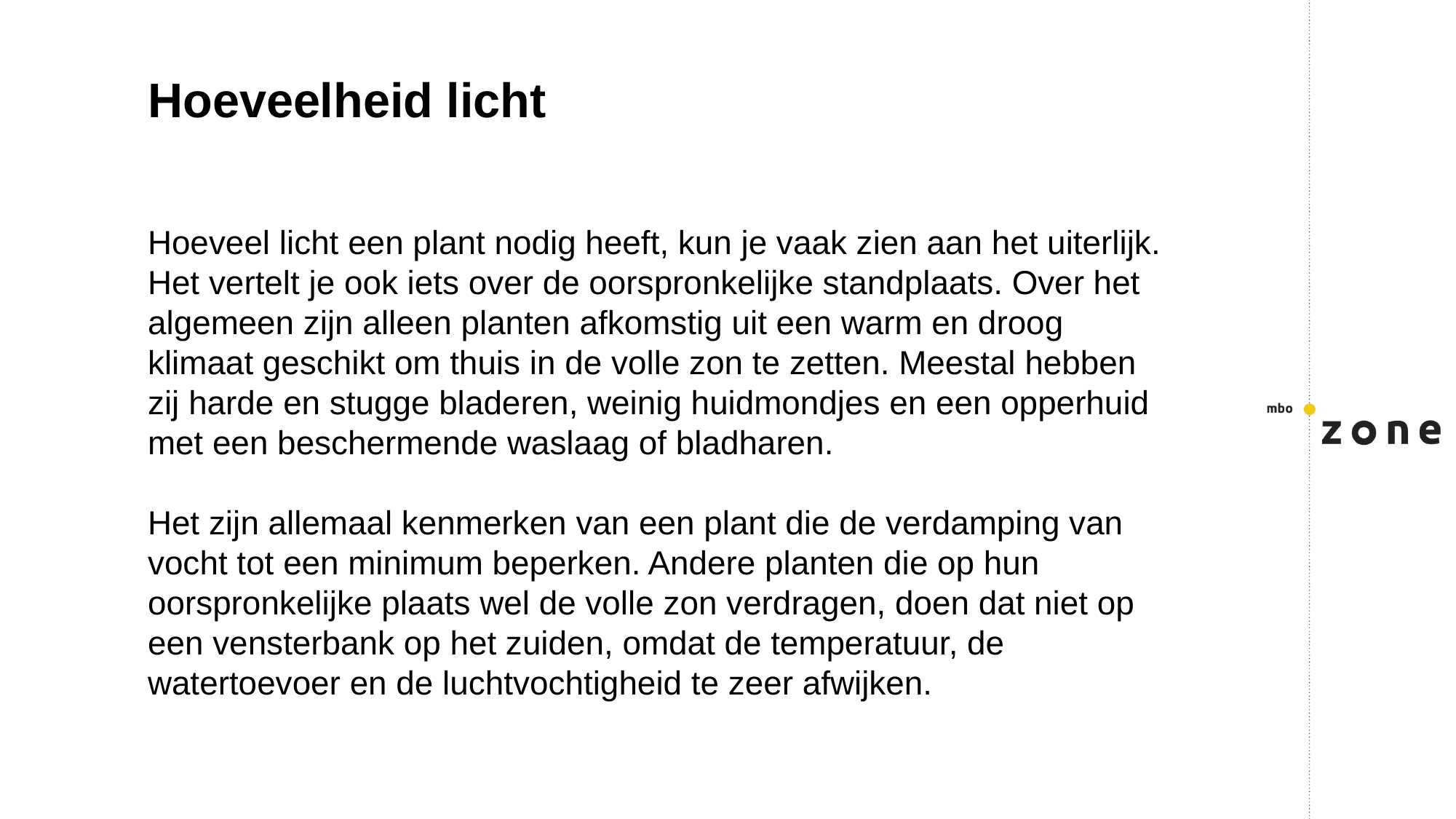

Hoeveelheid licht
Hoeveel licht een plant nodig heeft, kun je vaak zien aan het uiterlijk. Het vertelt je ook iets over de oorspronkelijke standplaats. Over het algemeen zijn alleen planten afkomstig uit een warm en droog klimaat geschikt om thuis in de volle zon te zetten. Meestal hebben zij harde en stugge bladeren, weinig huidmondjes en een opperhuid met een beschermende waslaag of bladharen.

Het zijn allemaal kenmerken van een plant die de verdamping van vocht tot een minimum beperken. Andere planten die op hun oorspronkelijke plaats wel de volle zon verdragen, doen dat niet op een vensterbank op het zuiden, omdat de temperatuur, de watertoevoer en de luchtvochtigheid te zeer afwijken.